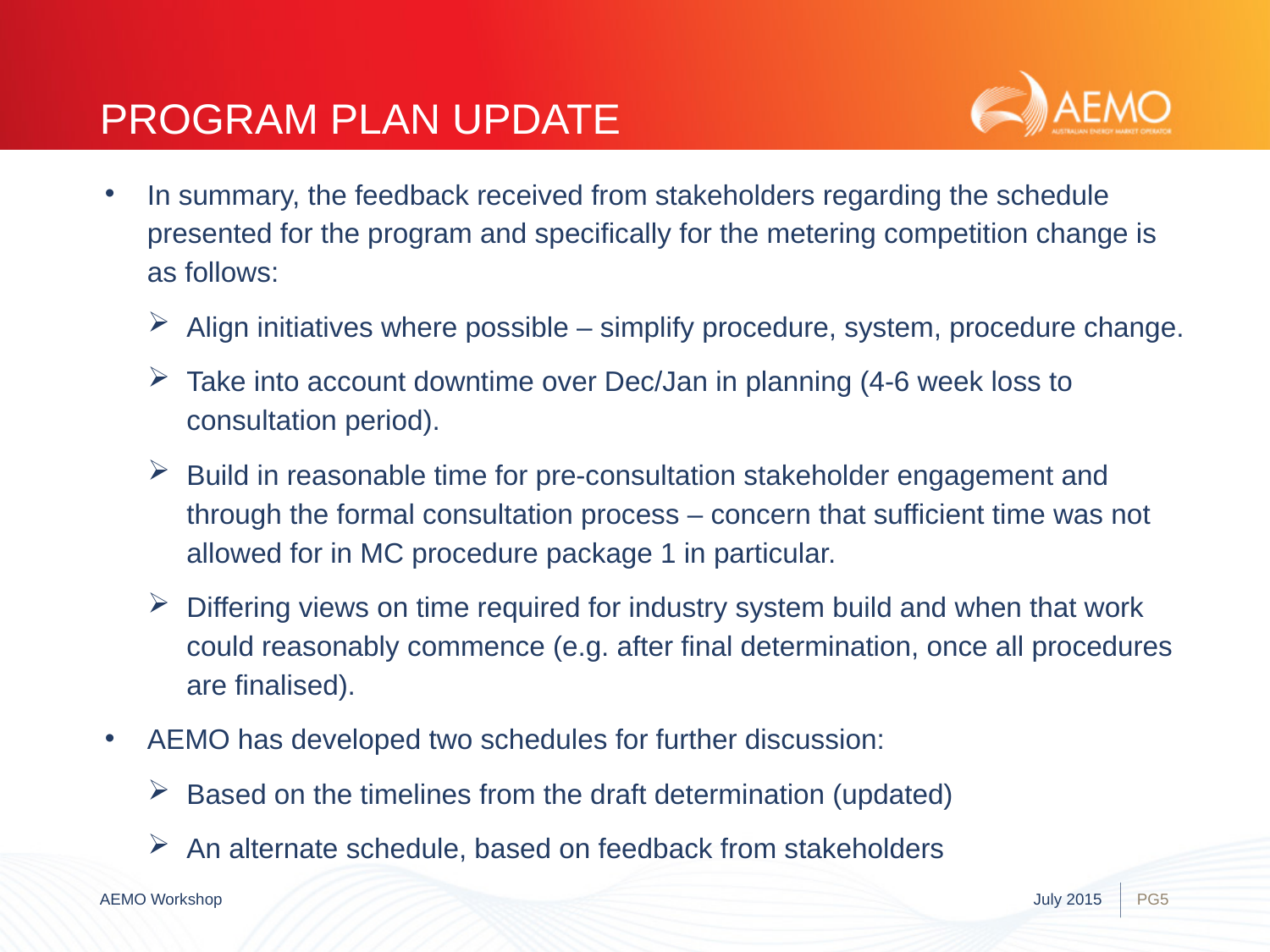

# Program plan update
In summary, the feedback received from stakeholders regarding the schedule presented for the program and specifically for the metering competition change is as follows:
Align initiatives where possible – simplify procedure, system, procedure change.
Take into account downtime over Dec/Jan in planning (4-6 week loss to consultation period).
Build in reasonable time for pre-consultation stakeholder engagement and through the formal consultation process – concern that sufficient time was not allowed for in MC procedure package 1 in particular.
Differing views on time required for industry system build and when that work could reasonably commence (e.g. after final determination, once all procedures are finalised).
AEMO has developed two schedules for further discussion:
Based on the timelines from the draft determination (updated)
An alternate schedule, based on feedback from stakeholders
AEMO Workshop
July 2015
PG5